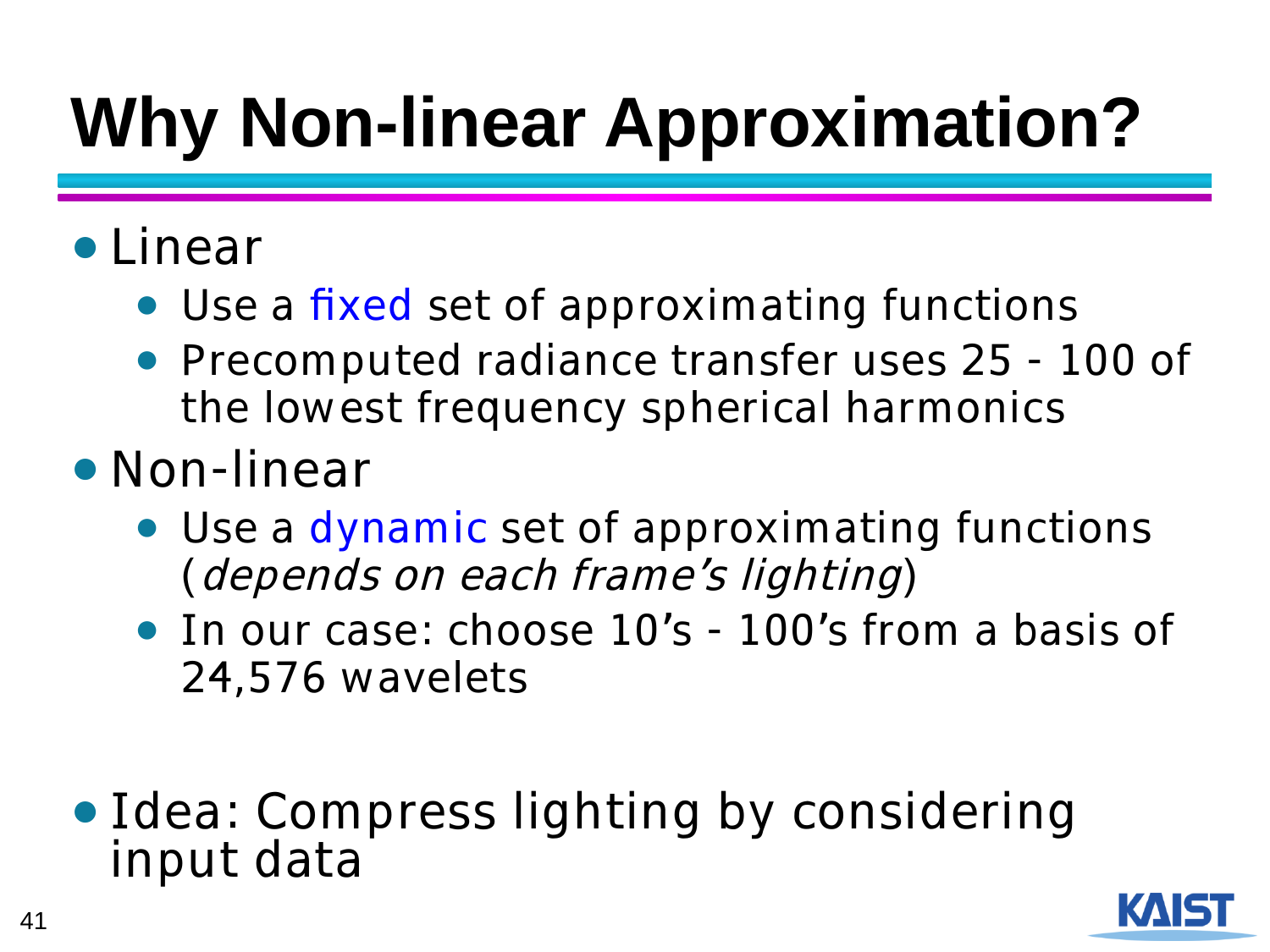

# Why Non-linear Approximation?
Linear
Use a fixed set of approximating functions
Precomputed radiance transfer uses 25 - 100 of the lowest frequency spherical harmonics
Non-linear
Use a dynamic set of approximating functions (depends on each frame’s lighting)
In our case: choose 10’s - 100’s from a basis of 24,576 wavelets

Idea: Compress lighting by considering input data